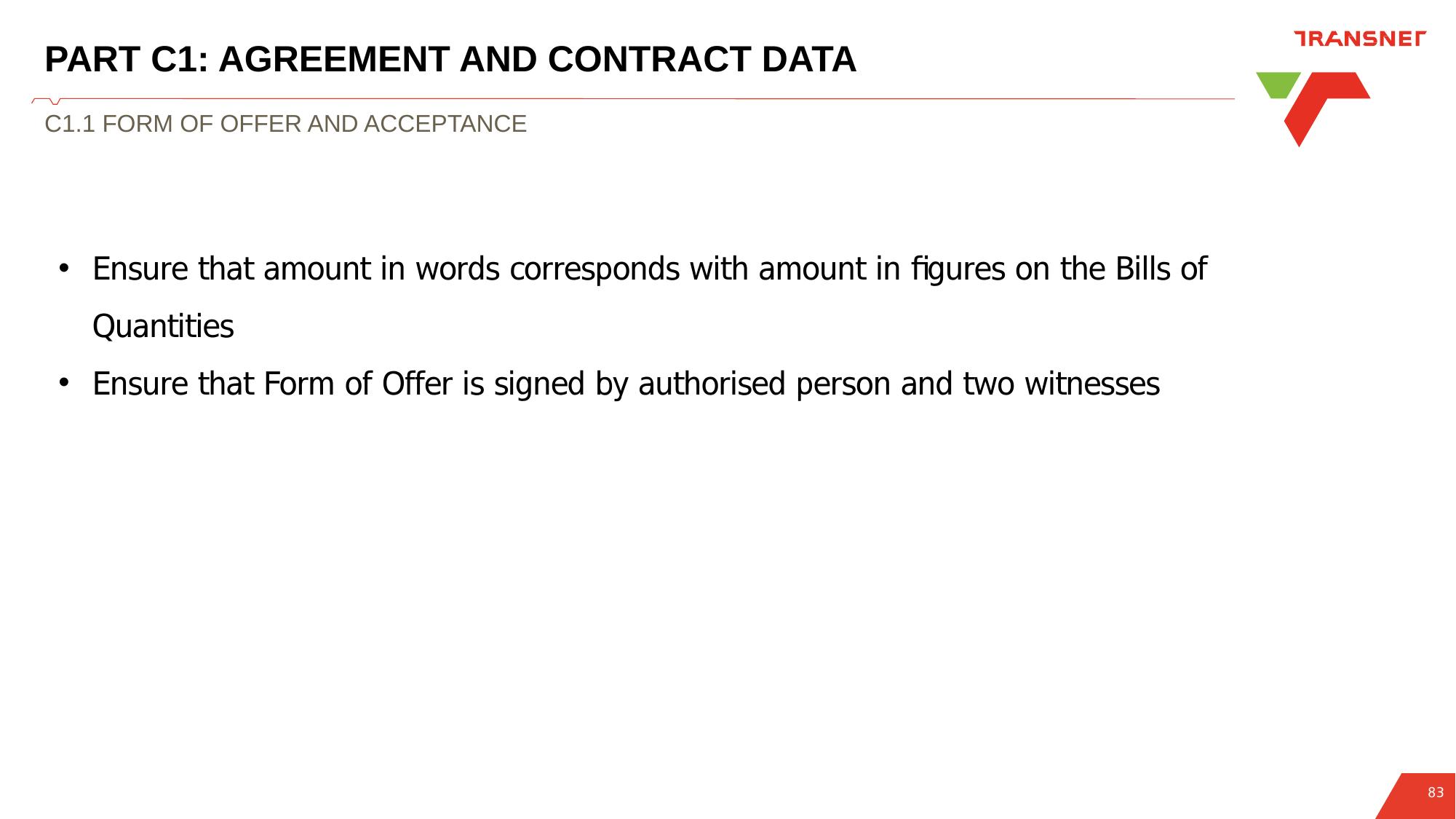

# PART C1: AGREEMENT AND CONTRACT DATA
C1.1 FORM OF OFFER AND ACCEPTANCE
Ensure that amount in words corresponds with amount in figures on the Bills of Quantities
Ensure that Form of Offer is signed by authorised person and two witnesses